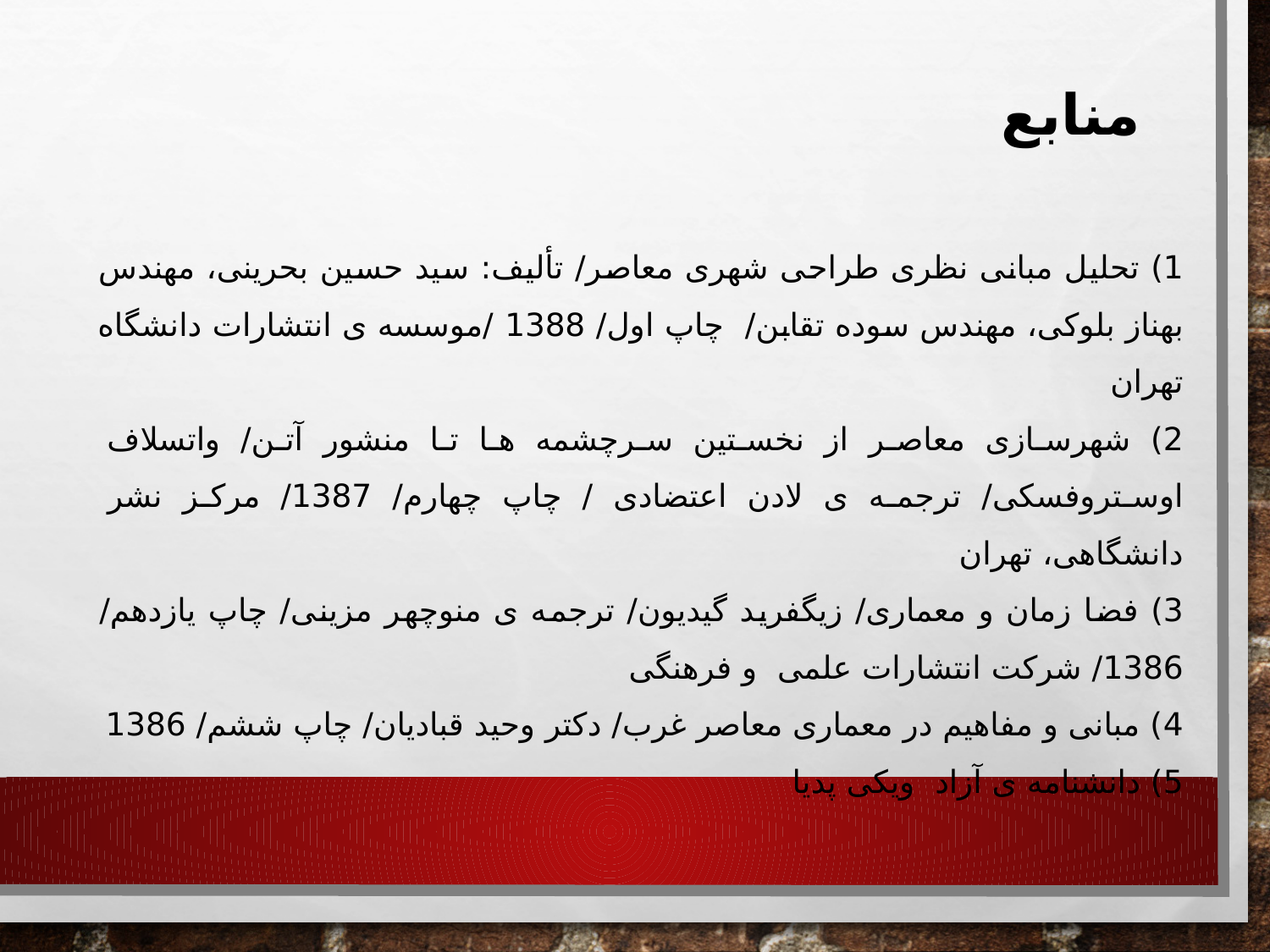

منابع
1) تحلیل مبانی نظری طراحی شهری معاصر/ تألیف: سید حسین بحرینی، مهندس بهناز بلوکی، مهندس سوده تقابن/  چاپ اول/ 1388 /موسسه ی انتشارات دانشگاه تهران
2) شهرسازی معاصر از نخستین سرچشمه ها تا منشور آتن/ واتسلاف اوستروفسکی/ ترجمه ی لادن اعتضادی / چاپ چهارم/ 1387/ مرکز نشر دانشگاهی، تهران
3) فضا زمان و معماری/ زیگفرید گیدیون/ ترجمه ی منوچهر مزینی/ چاپ یازدهم/ 1386/ شرکت انتشارات علمی  و فرهنگی
4) مبانی و مفاهیم در معماری معاصر غرب/ دکتر وحید قبادیان/ چاپ ششم/ 1386
5) دانشنامه ی آزاد  ویکی پدیا